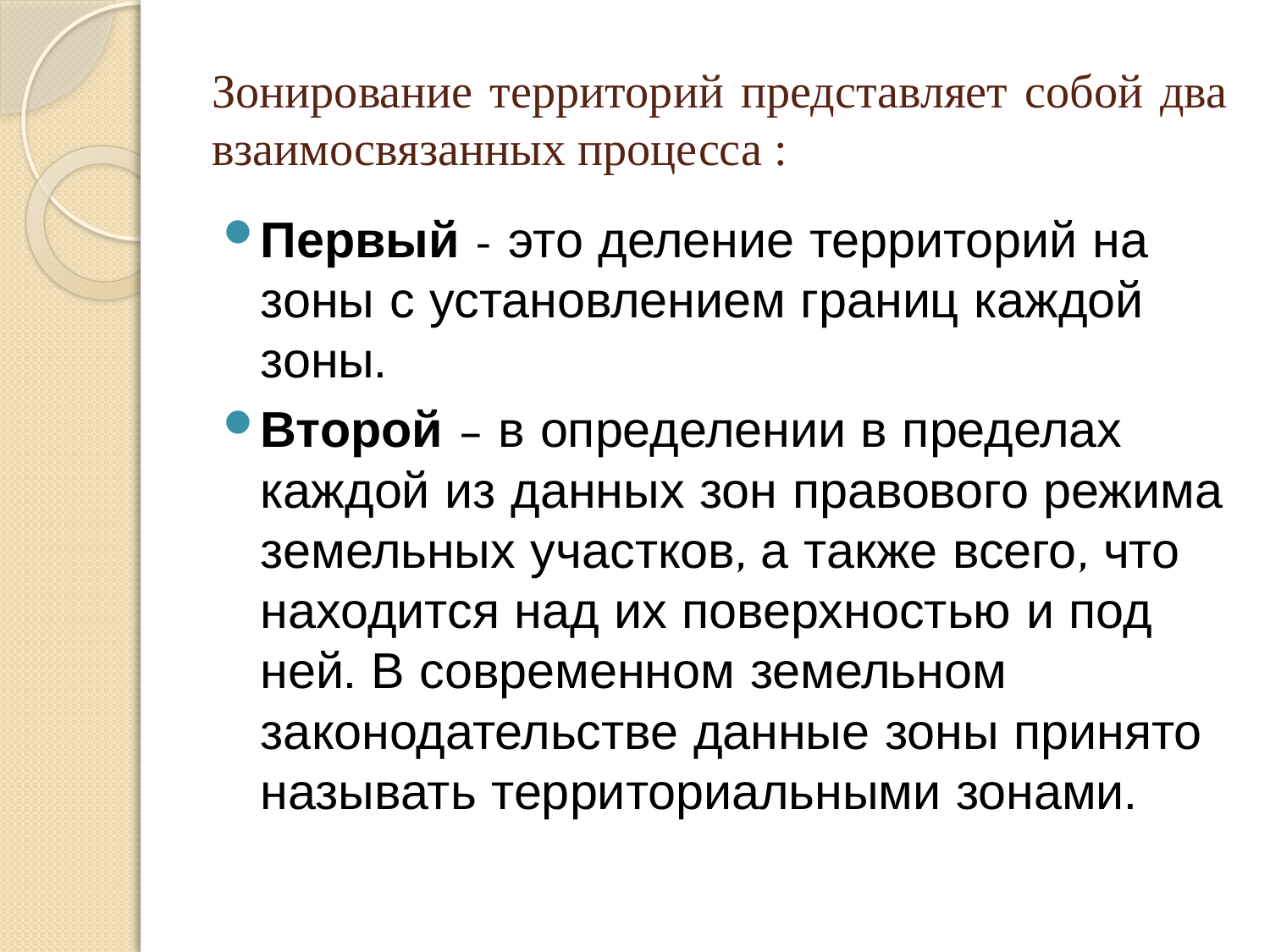

# Зонирование территорий представляет собой два взаимосвязанных процесса :
Первый - это деление территорий на зоны с установлением границ каждой зоны.
Второй – в определении в пределах каждой из данных зон правового режима земельных участков, а также всего, что находится над их поверхностью и под ней. В современном земельном законодательстве данные зоны принято называть территориальными зонами.